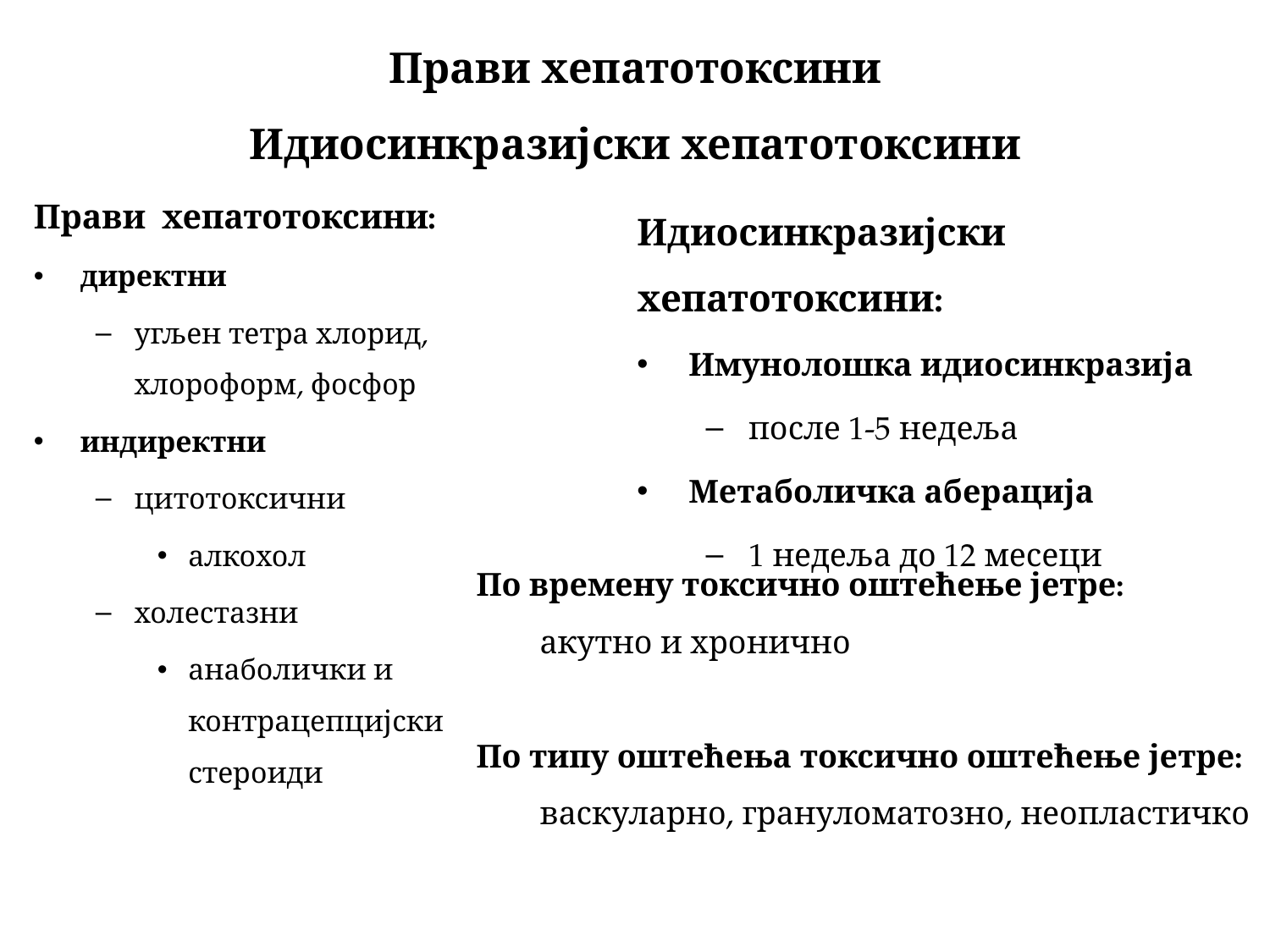

# Прави хепатотоксини Идиосинкразијски хепатотоксини
Прави  хепатотоксини:
директни
угљен тетра хлорид, хлороформ, фосфор
индиректни
цитотоксични
алкохол
холестазни
анаболички и контрацепцијски стероиди
Идиосинкразијски  хепатотоксини:
Имунолошка идиосинкразија
после 1-5 недеља
Метаболичка аберација
1 недеља до 12 месеци

По времену токсично оштећење јетре:
акутно и хронично

По типу оштећења токсично оштећење јетре:
васкуларно, грануломатозно, неопластичко